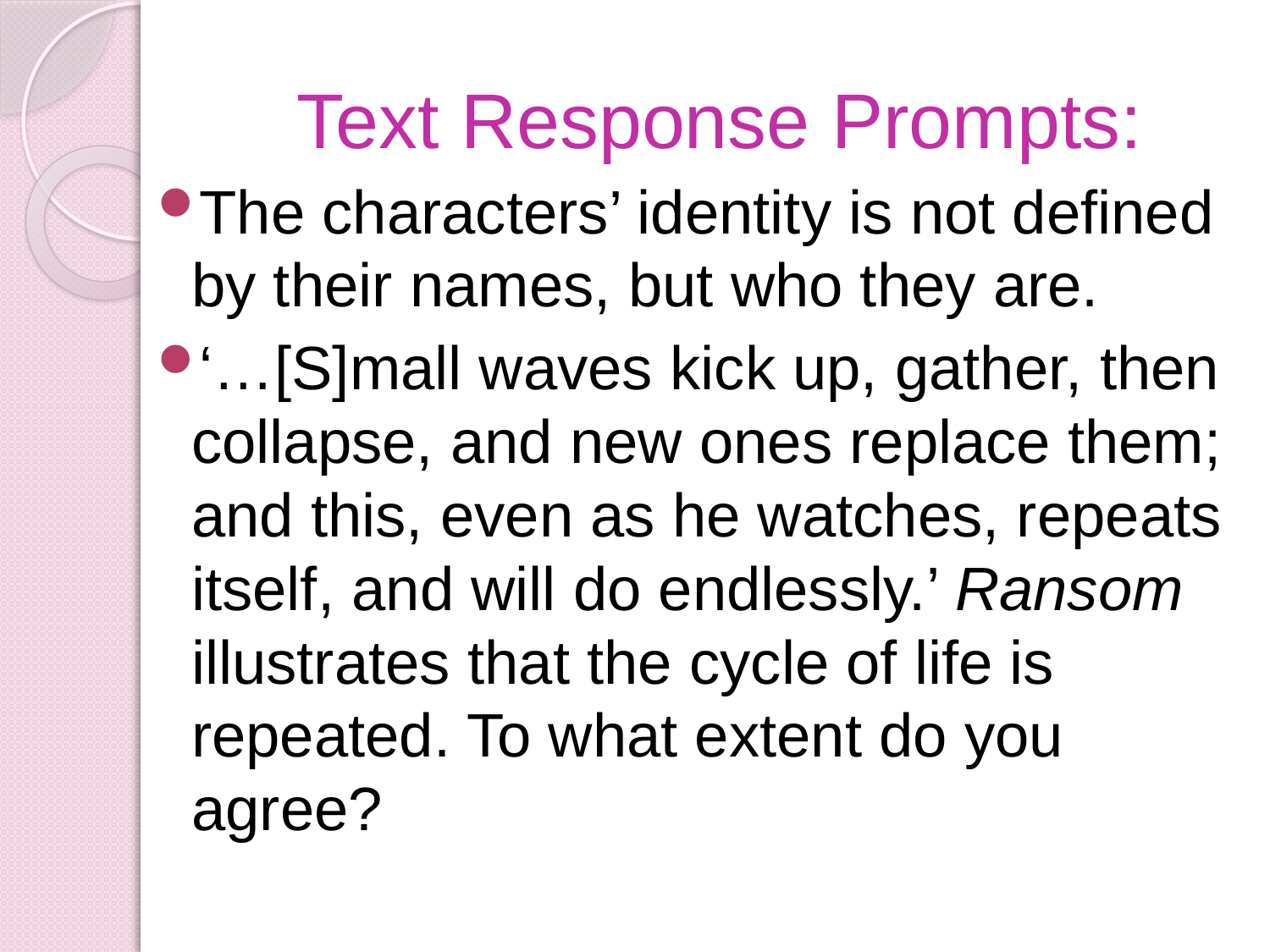

# Text Response Prompts:
The characters’ identity is not defined by their names, but who they are.
‘…[S]mall waves kick up, gather, then collapse, and new ones replace them; and this, even as he watches, repeats itself, and will do endlessly.’ Ransom illustrates that the cycle of life is repeated. To what extent do you agree?